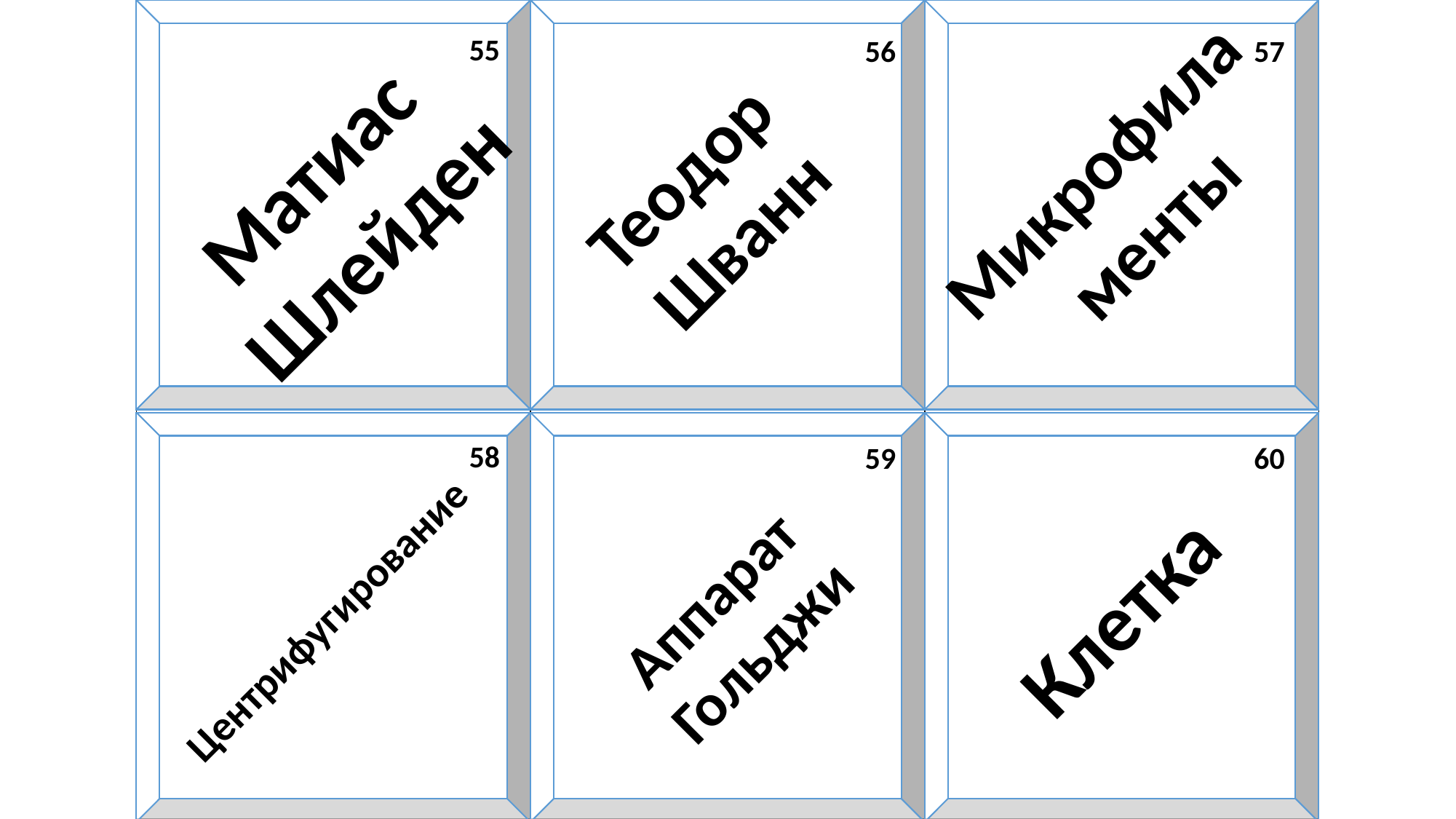

|  |  |  |
| --- | --- | --- |
|  |  |  |

55
56
57

Матиас Шлейден
Микрофиламенты
Теодор Шванн

58
59
60

Аппарат Гольджи
Клетка
Центрифугирование